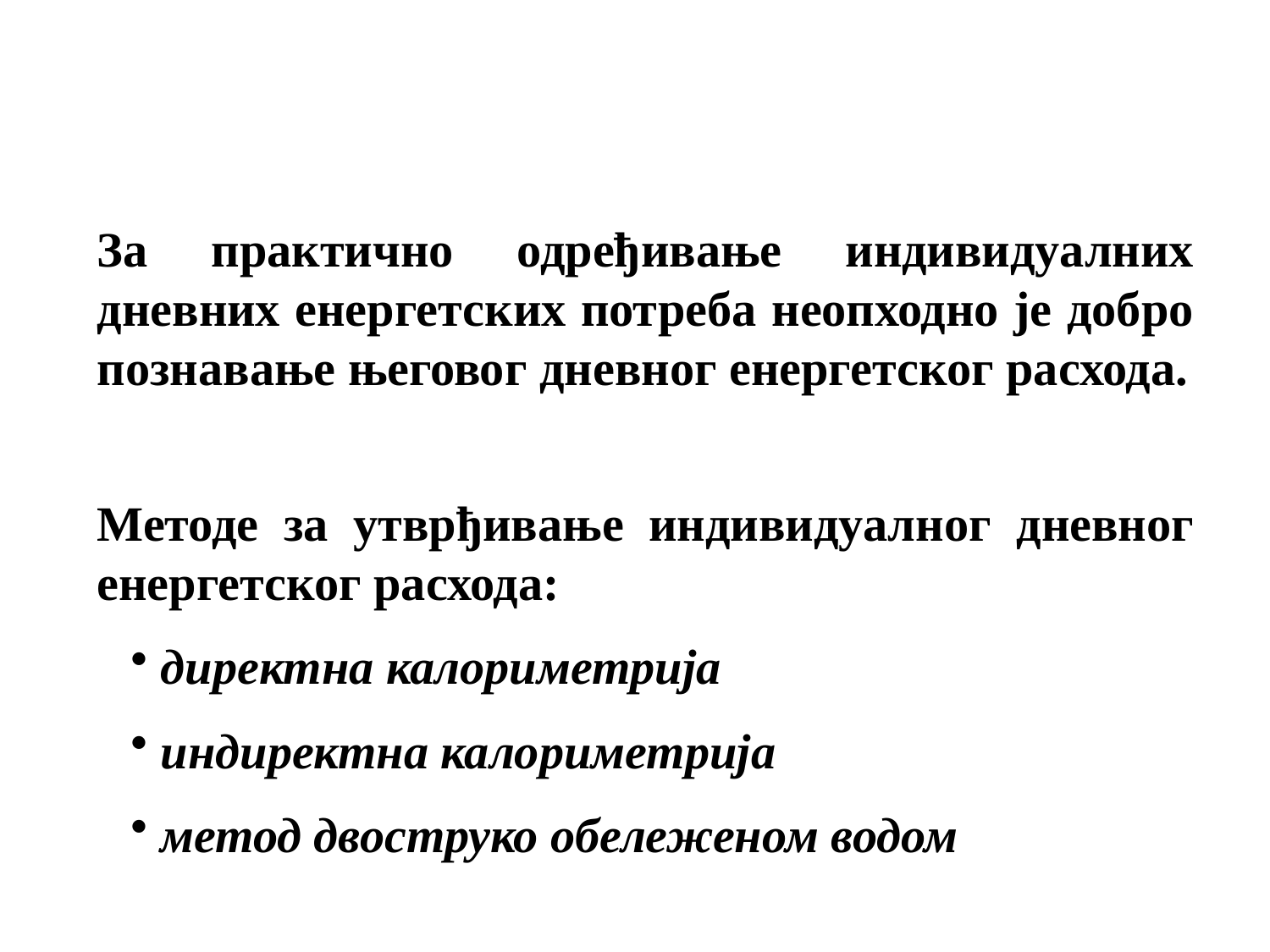

За практично одређивање индивидуалних дневних енергетских потреба неопходно је добро познавање његовог дневног енергетског расхода.

Методе за утврђивање индивидуалног дневног енергетског расхода:
директна калориметрија
индиректна калориметрија
метод двоструко обележеном водом